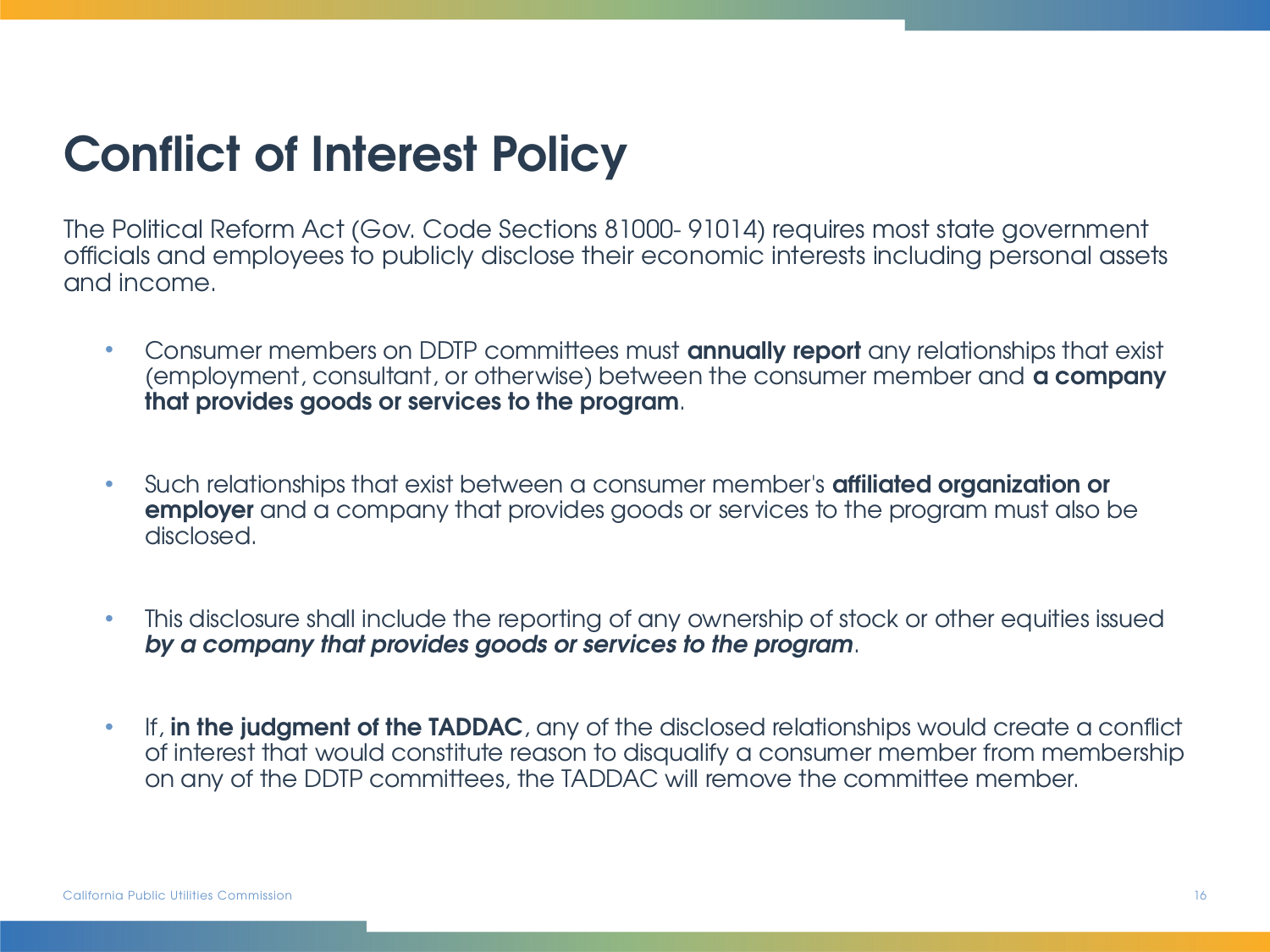

# Conflict of Interest Policy
The Political Reform Act (Gov. Code Sections 81000- 91014) requires most state government officials and employees to publicly disclose their economic interests including personal assets and income.

Consumer members on DDTP committees must annually report any relationships that exist (employment, consultant, or otherwise) between the consumer member and a company that provides goods or services to the program.

Such relationships that exist between a consumer member's affiliated organization or employer and a company that provides goods or services to the program must also be disclosed.

This disclosure shall include the reporting of any ownership of stock or other equities issued by a company that provides goods or services to the program.

If, in the judgment of the TADDAC, any of the disclosed relationships would create a conflict of interest that would constitute reason to disqualify a consumer member from membership on any of the DDTP committees, the TADDAC will remove the committee member.

16